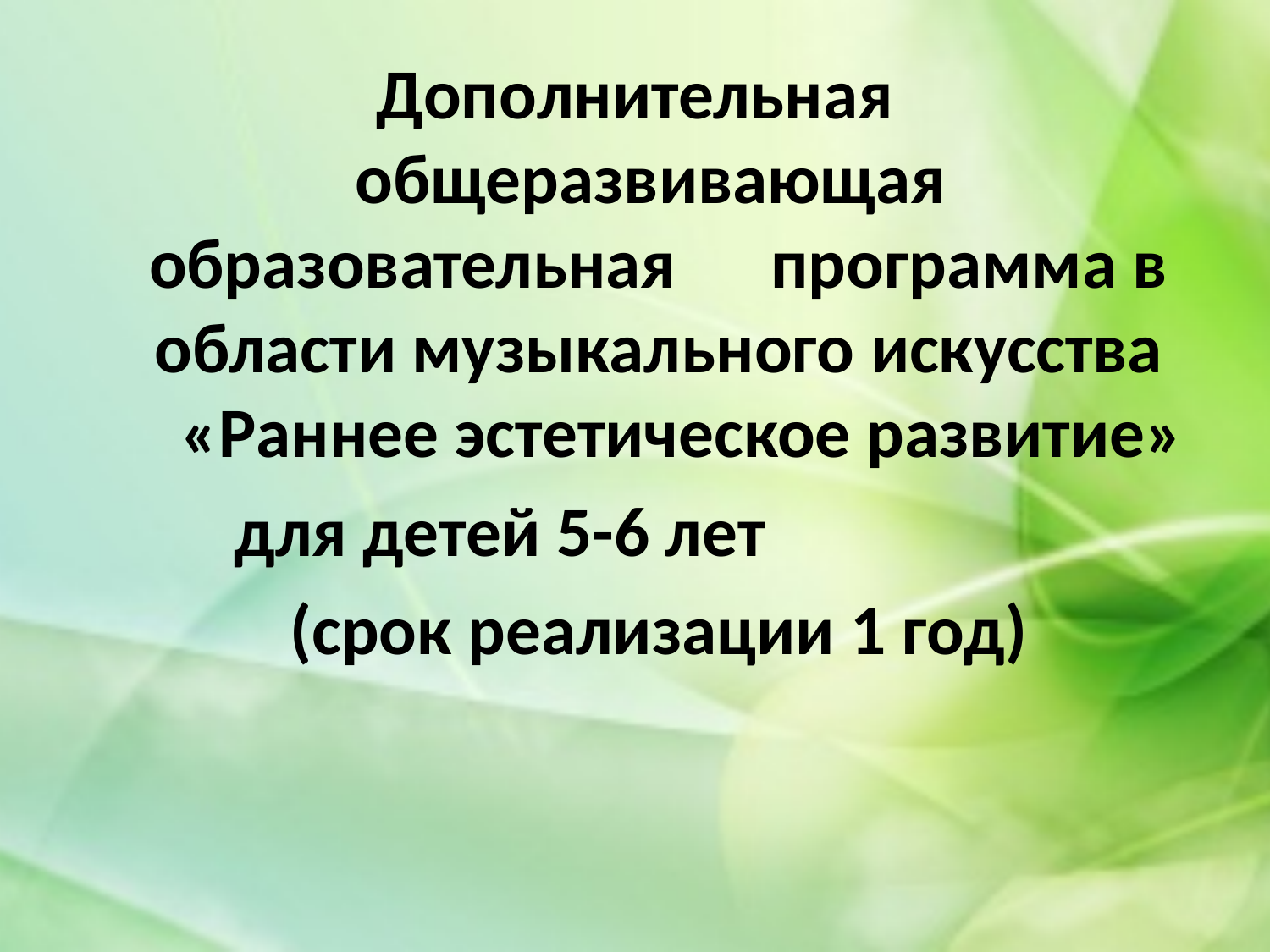

Дополнительная общеразвивающая  образовательная      программа в области музыкального искусства
   «Раннее эстетическое развитие»
     для детей 5-6 лет
   (срок реализации 1 год)